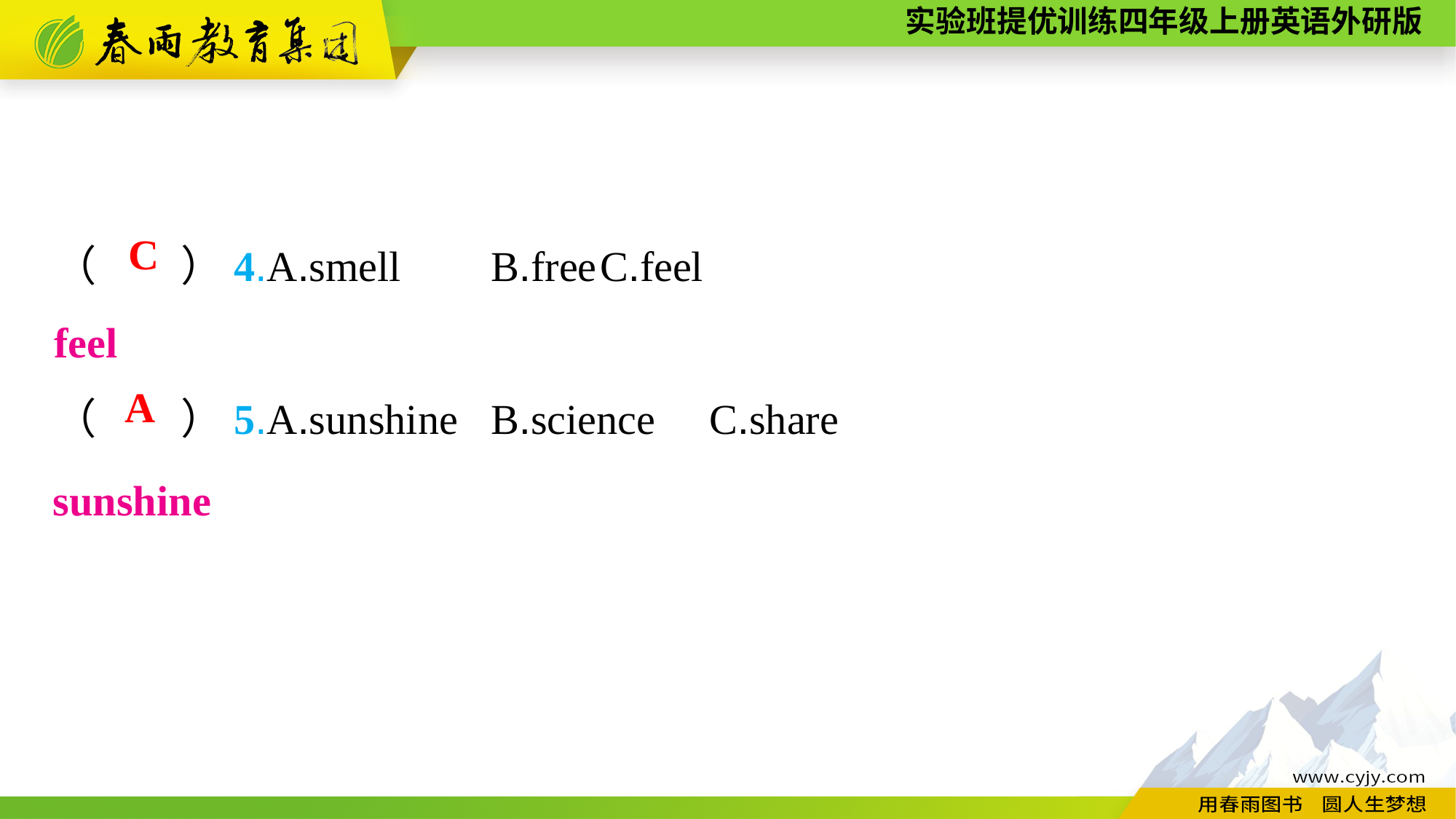

（　　）4.A.smell	B.free	C.feel

（　　）5.A.sunshine	B.science	C.share
C
feel
A
sunshine